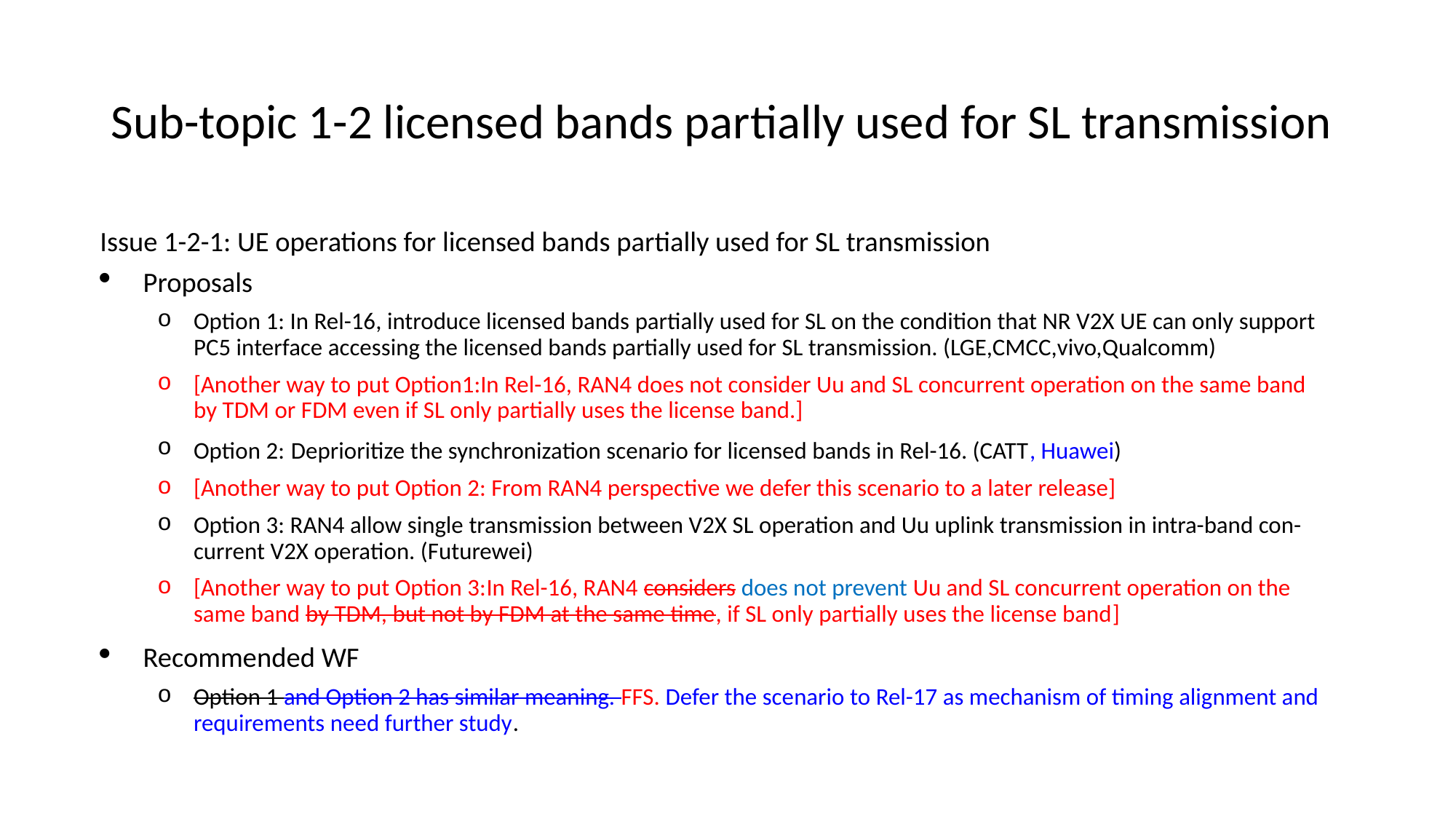

# Sub-topic 1-2 licensed bands partially used for SL transmission
Issue 1-2-1: UE operations for licensed bands partially used for SL transmission
Proposals
Option 1: In Rel-16, introduce licensed bands partially used for SL on the condition that NR V2X UE can only support PC5 interface accessing the licensed bands partially used for SL transmission. (LGE,CMCC,vivo,Qualcomm)
[Another way to put Option1:In Rel-16, RAN4 does not consider Uu and SL concurrent operation on the same band by TDM or FDM even if SL only partially uses the license band.]
Option 2: Deprioritize the synchronization scenario for licensed bands in Rel-16. (CATT, Huawei)
[Another way to put Option 2: From RAN4 perspective we defer this scenario to a later release]
Option 3: RAN4 allow single transmission between V2X SL operation and Uu uplink transmission in intra-band con-current V2X operation. (Futurewei)
[Another way to put Option 3:In Rel-16, RAN4 considers does not prevent Uu and SL concurrent operation on the same band by TDM, but not by FDM at the same time, if SL only partially uses the license band]
Recommended WF
Option 1 and Option 2 has similar meaning. FFS. Defer the scenario to Rel-17 as mechanism of timing alignment and requirements need further study.